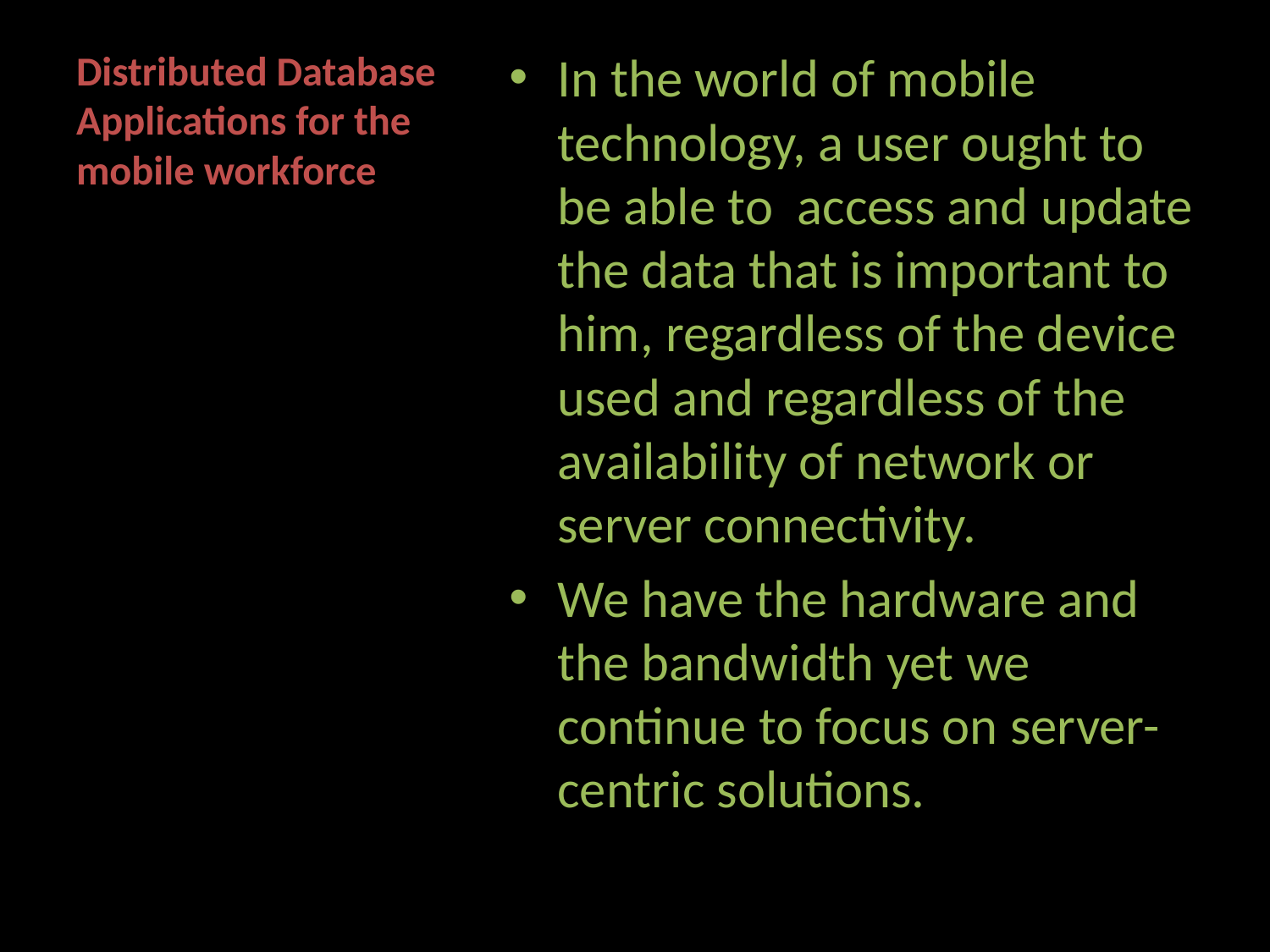

# Distributed Database Applications for the mobile workforce
In the world of mobile technology, a user ought to be able to  access and update the data that is important to him, regardless of the device used and regardless of the availability of network or server connectivity.
We have the hardware and the bandwidth yet we continue to focus on server-centric solutions.